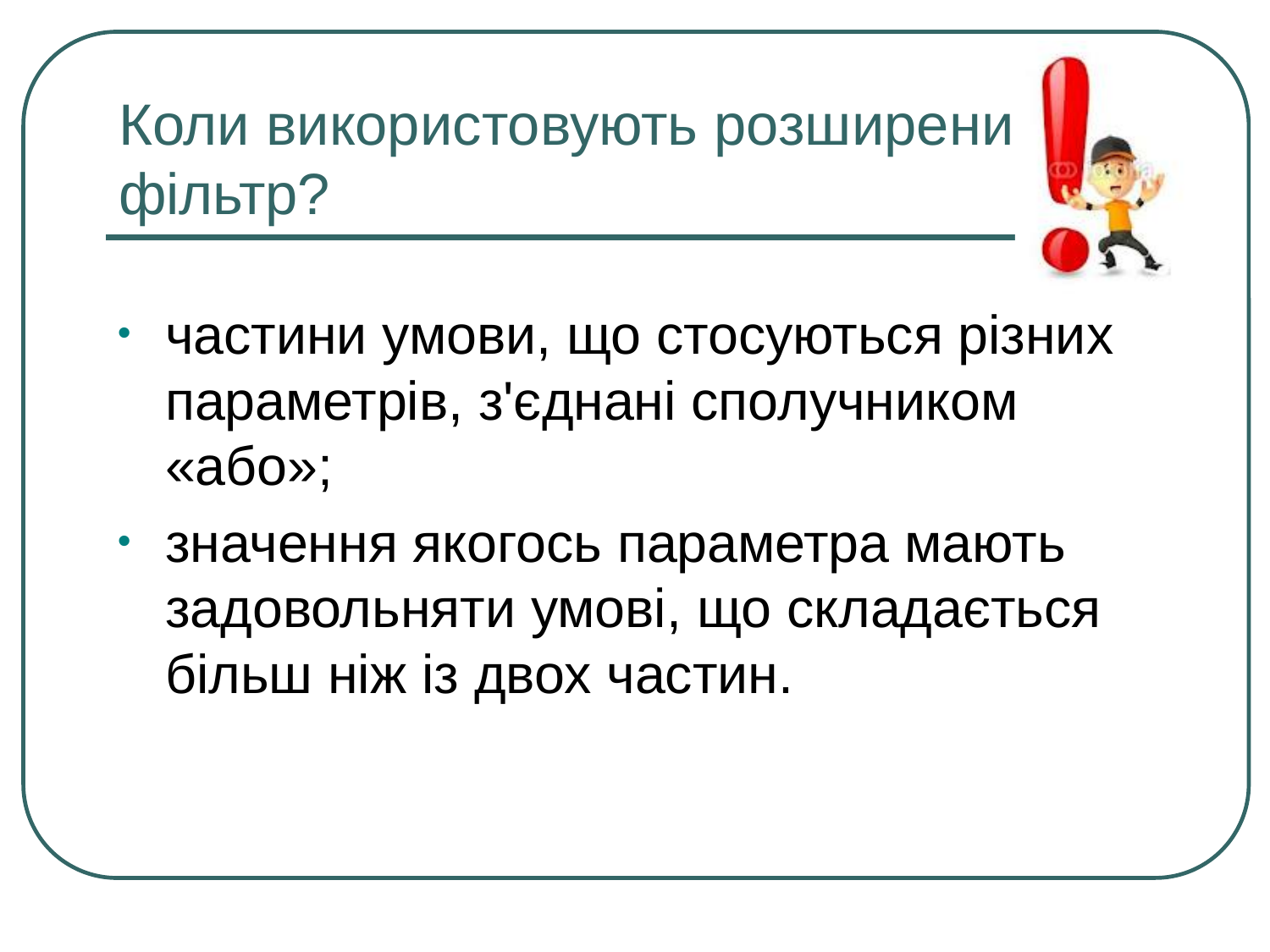

# Коли використовують розширений фільтр?
частини умови, що стосуються різних параметрів, з'єднані сполучником «або»;
значення якогось параметра мають задовольняти умові, що складається більш ніж із двох частин.